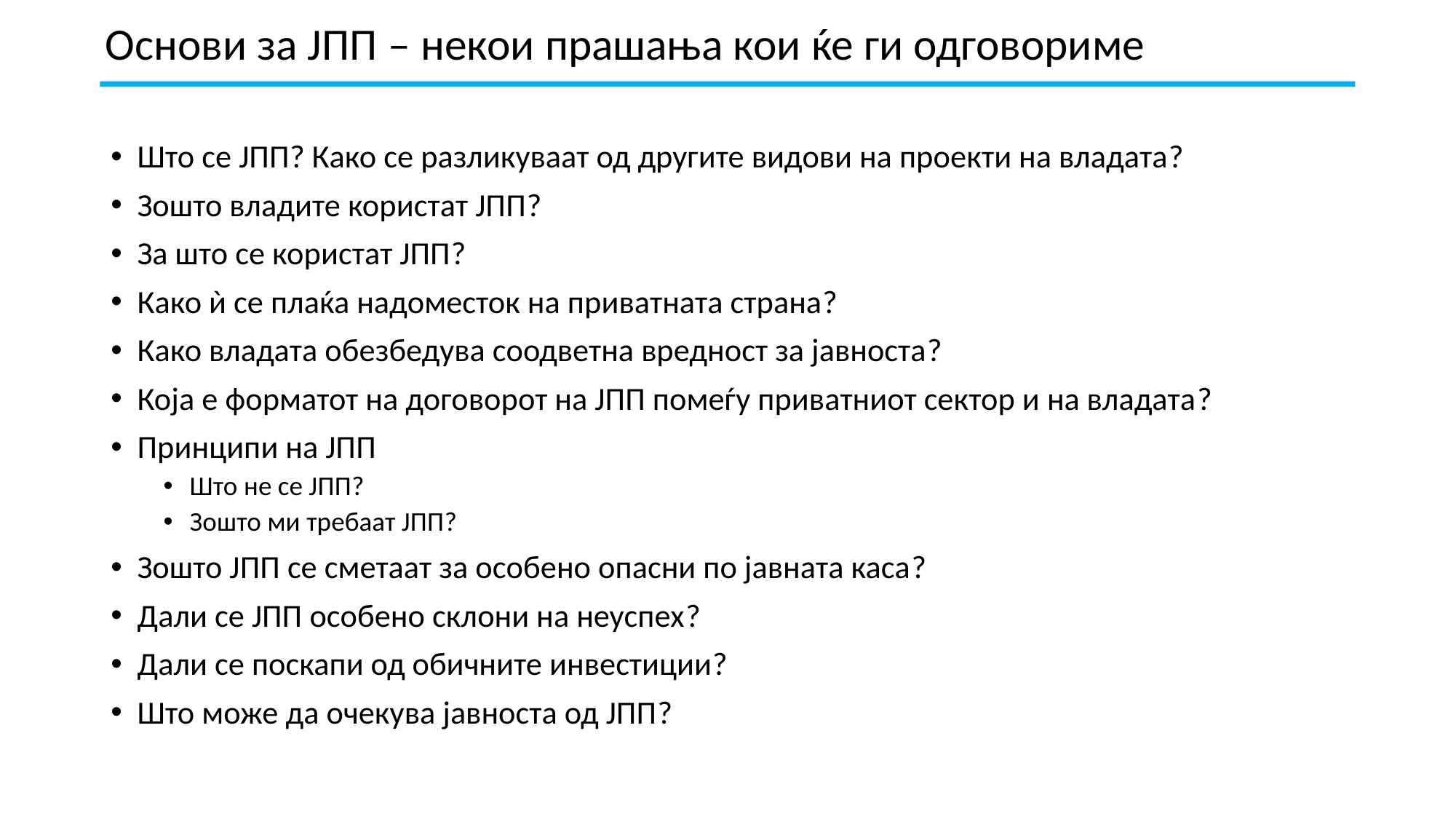

# Основи за ЈПП – некои прашања кои ќе ги одговориме
Што се ЈПП? Како се разликуваат од другите видови на проекти на владата?
Зошто владите користат ЈПП?
За што се користат ЈПП?
Како ѝ се плаќа надоместок на приватната страна?
Како владата обезбедува соодветна вредност за јавноста?
Која е форматот на договорот на ЈПП помеѓу приватниот сектор и на владата?
Принципи на ЈПП
Што не се ЈПП?
Зошто ми требаат ЈПП?
Зошто ЈПП се сметаат за особено опасни по јавната каса?
Дали се ЈПП особено склони на неуспех?
Дали се поскапи од обичните инвестиции?
Што може да очекува јавноста од ЈПП?